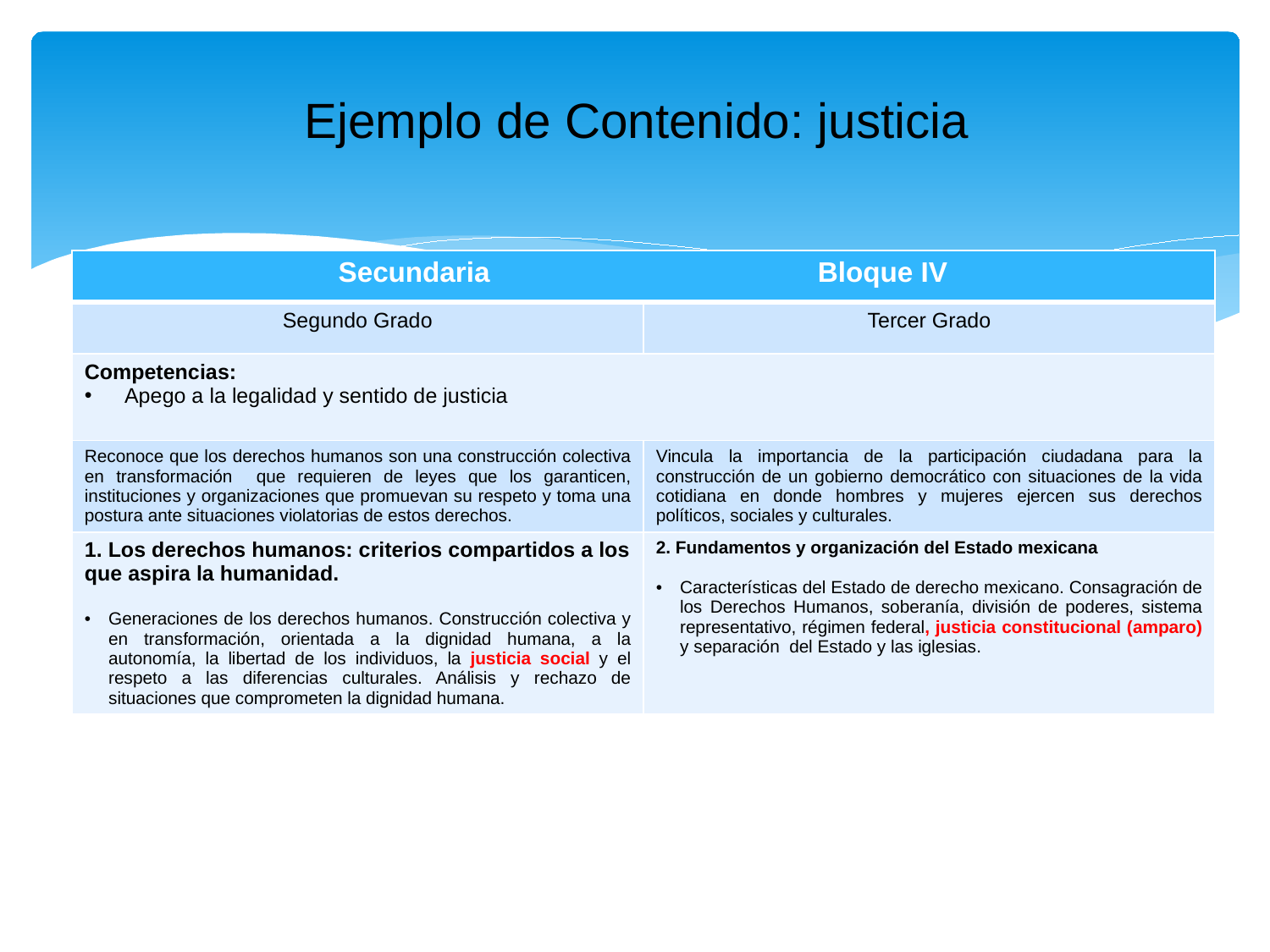

# Ejemplo de Contenido: justicia
| Secundaria Bloque IV |  |
| --- | --- |
| Segundo Grado | Tercer Grado |
| Competencias: Apego a la legalidad y sentido de justicia |  |
| Reconoce que los derechos humanos son una construcción colectiva en transformación que requieren de leyes que los garanticen, instituciones y organizaciones que promuevan su respeto y toma una postura ante situaciones violatorias de estos derechos. | Vincula la importancia de la participación ciudadana para la construcción de un gobierno democrático con situaciones de la vida cotidiana en donde hombres y mujeres ejercen sus derechos políticos, sociales y culturales. |
| 1. Los derechos humanos: criterios compartidos a los que aspira la humanidad. Generaciones de los derechos humanos. Construcción colectiva y en transformación, orientada a la dignidad humana, a la autonomía, la libertad de los individuos, la justicia social y el respeto a las diferencias culturales. Análisis y rechazo de situaciones que comprometen la dignidad humana. | 2. Fundamentos y organización del Estado mexicana Características del Estado de derecho mexicano. Consagración de los Derechos Humanos, soberanía, división de poderes, sistema representativo, régimen federal, justicia constitucional (amparo) y separación del Estado y las iglesias. |